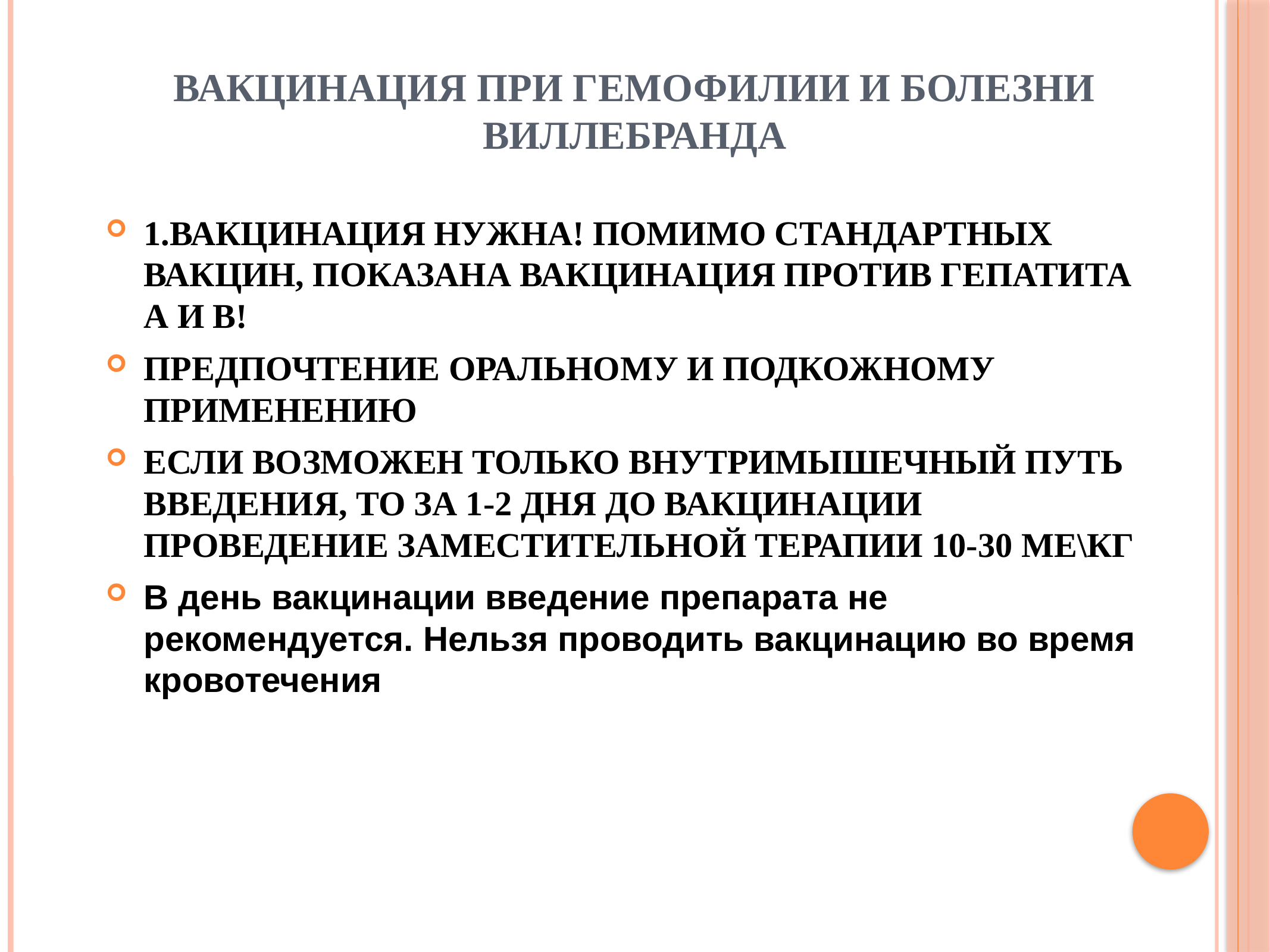

# ВАКЦИНАЦИЯ ПРИ ГЕМОФИЛИИ И БОЛЕЗНИ ВИЛЛЕБРАНДА

1.ВАКЦИНАЦИЯ НУЖНА! ПОМИМО СТАНДАРТНЫХ ВАКЦИН, ПОКАЗАНА ВАКЦИНАЦИЯ ПРОТИВ ГЕПАТИТА А И В!
ПРЕДПОЧТЕНИЕ ОРАЛЬНОМУ И ПОДКОЖНОМУ ПРИМЕНЕНИЮ
ЕСЛИ ВОЗМОЖЕН ТОЛЬКО ВНУТРИМЫШЕЧНЫЙ ПУТЬ ВВЕДЕНИЯ, ТО ЗА 1-2 ДНЯ ДО ВАКЦИНАЦИИ ПРОВЕДЕНИЕ ЗАМЕСТИТЕЛЬНОЙ ТЕРАПИИ 10-30 МЕ\КГ
В день вакцинации введение препарата не рекомендуется. Нельзя проводить вакцинацию во время кровотечения